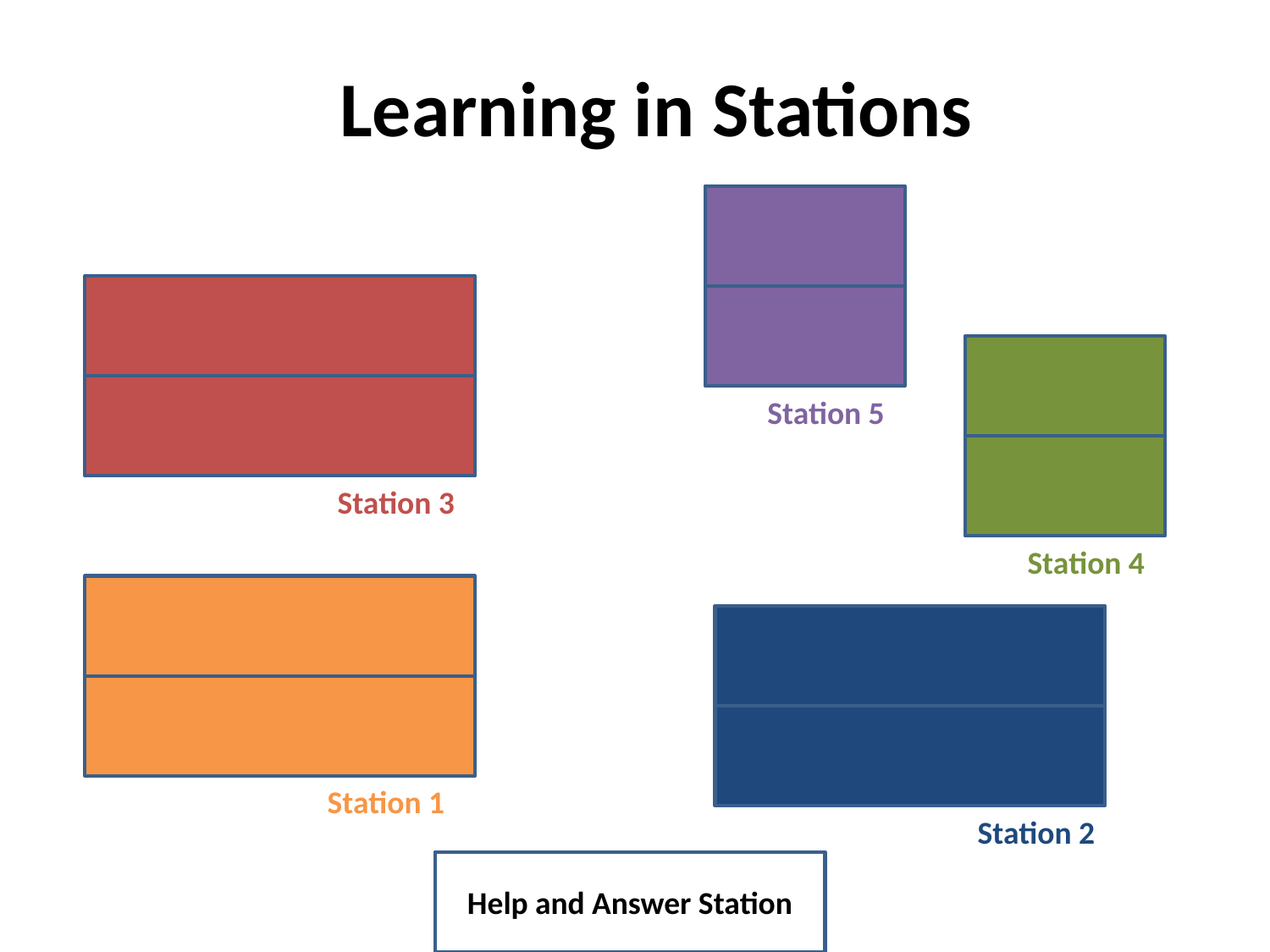

# Learning in Stations

Station 5

Station 3
Station 4

Station 1
Station 2
Help and Answer Station
HELP AND ANSWER STATION